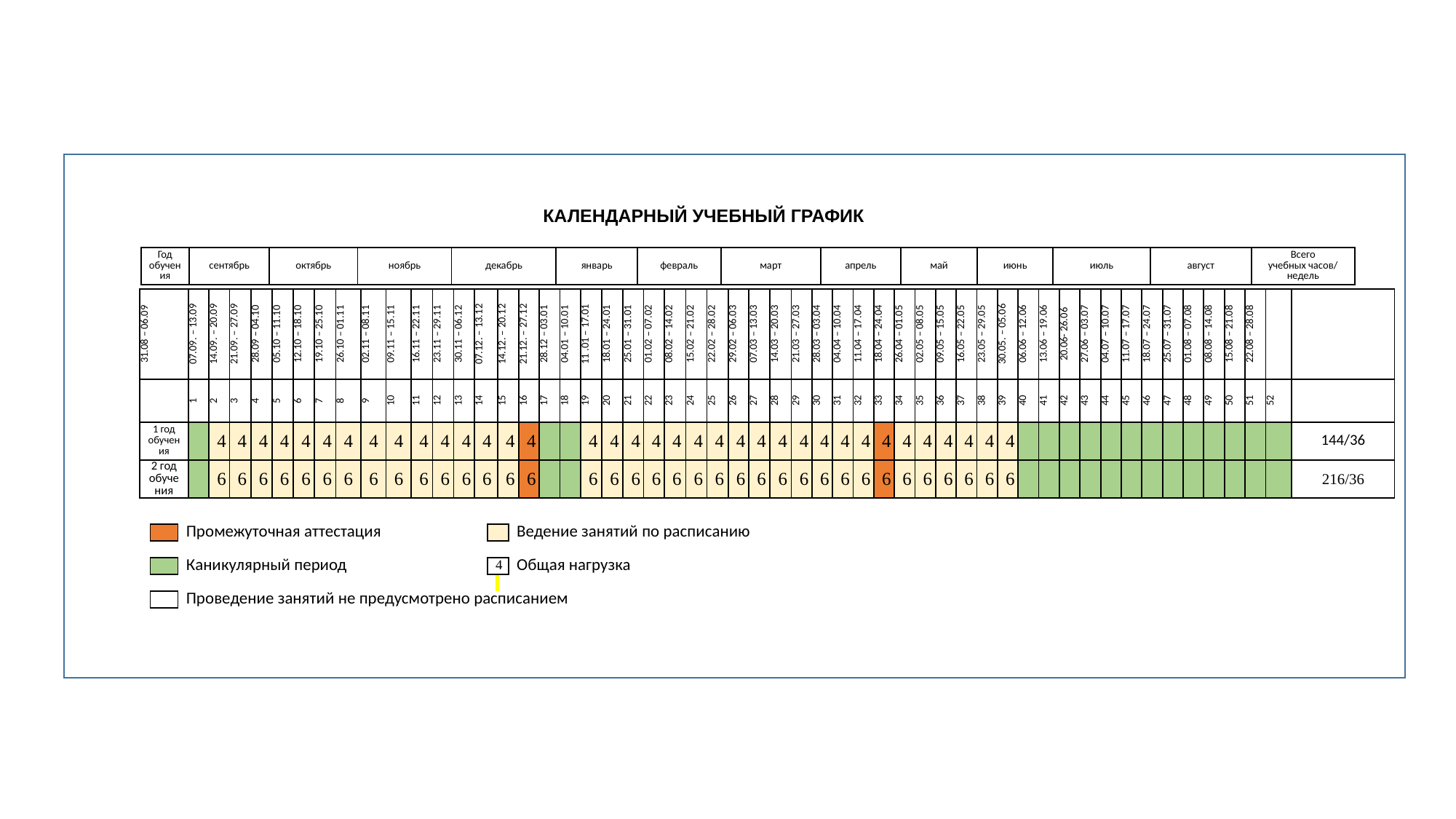

КАЛЕНДАРНЫЙ УЧЕБНЫЙ ГРАФИК

| Год обучения | сентябрь | октябрь | ноябрь | декабрь | январь | февраль | март | апрель | май | июнь | июль | август | Всего учебных часов/ недель |
| --- | --- | --- | --- | --- | --- | --- | --- | --- | --- | --- | --- | --- | --- |
| 31.08 – 06.09 | 07.09. – 13.09 | 14.09. – 20.09 | 21.09. – 27.09 | 28.09 – 04.10 | 05.10 – 11.10 | 12.10 – 18.10 | 19.10 – 25.10 | 26.10 – 01.11 | 02.11 – 08.11 | 09.11 – 15.11 | 16.11 – 22.11 | 23.11 – 29.11 | 30.11 – 06.12 | 07.12. – 13.12 | 14.12. – 20.12 | 21.12. – 27.12 | 28.12 – 03.01 | 04.01 – 10.01 | 11 .01 – 17.01 | 18.01 – 24.01 | 25.01 – 31.01 | 01.02 – 07.02 | 08.02 – 14.02 | 15.02 – 21.02 | 22.02 – 28.02 | 29.02 – 06.03 | 07.03 – 13.03 | 14.03 – 20.03 | 21.03 – 27.03 | 28.03 – 03.04 | 04.04 – 10.04 | 11.04 – 17.04 | 18.04 – 24.04 | 26.04 – 01.05 | 02.05 – 08.05 | 09.05 – 15.05 | 16.05 – 22.05 | 23.05 – 29.05 | 30.05. – 05.06 | 06.06 – 12.06 | 13.06 – 19.06 | 20.06- 26.06 | 27.06 – 03.07 | 04.07 – 10.07 | 11.07 – 17.07 | 18.07 – 24.07 | 25.07 – 31.07 | 01.08 – 07.08 | 08.08 – 14.08 | 15.08 – 21.08 | 22.08 – 28.08 |  |  |
| --- | --- | --- | --- | --- | --- | --- | --- | --- | --- | --- | --- | --- | --- | --- | --- | --- | --- | --- | --- | --- | --- | --- | --- | --- | --- | --- | --- | --- | --- | --- | --- | --- | --- | --- | --- | --- | --- | --- | --- | --- | --- | --- | --- | --- | --- | --- | --- | --- | --- | --- | --- | --- | --- |
|  | 1 | 2 | 3 | 4 | 5 | 6 | 7 | 8 | 9 | 10 | 11 | 12 | 13 | 14 | 15 | 16 | 17 | 18 | 19 | 20 | 21 | 22 | 23 | 24 | 25 | 26 | 27 | 28 | 29 | 30 | 31 | 32 | 33 | 34 | 35 | 36 | 37 | 38 | 39 | 40 | 41 | 42 | 43 | 44 | 45 | 46 | 47 | 48 | 49 | 50 | 51 | 52 |  |
| 1 год обучения |  | 4 | 4 | 4 | 4 | 4 | 4 | 4 | 4 | 4 | 4 | 4 | 4 | 4 | 4 | 4 |  |  | 4 | 4 | 4 | 4 | 4 | 4 | 4 | 4 | 4 | 4 | 4 | 4 | 4 | 4 | 4 | 4 | 4 | 4 | 4 | 4 | 4 |  |  |  |  |  |  |  |  |  |  |  |  |  | 144/36 |
| 2 год обучения |  | 6 | 6 | 6 | 6 | 6 | 6 | 6 | 6 | 6 | 6 | 6 | 6 | 6 | 6 | 6 |  |  | 6 | 6 | 6 | 6 | 6 | 6 | 6 | 6 | 6 | 6 | 6 | 6 | 6 | 6 | 6 | 6 | 6 | 6 | 6 | 6 | 6 |  |  |  |  |  |  |  |  |  |  |  |  |  | 216/36 |
|  | Промежуточная аттестация |  | Ведение занятий по расписанию |
| --- | --- | --- | --- |
|  |  |  |  |
|  | Каникулярный период | 4 | Общая нагрузка |
|  |  |  |  |
|  | Проведение занятий не предусмотрено расписанием |  |  |